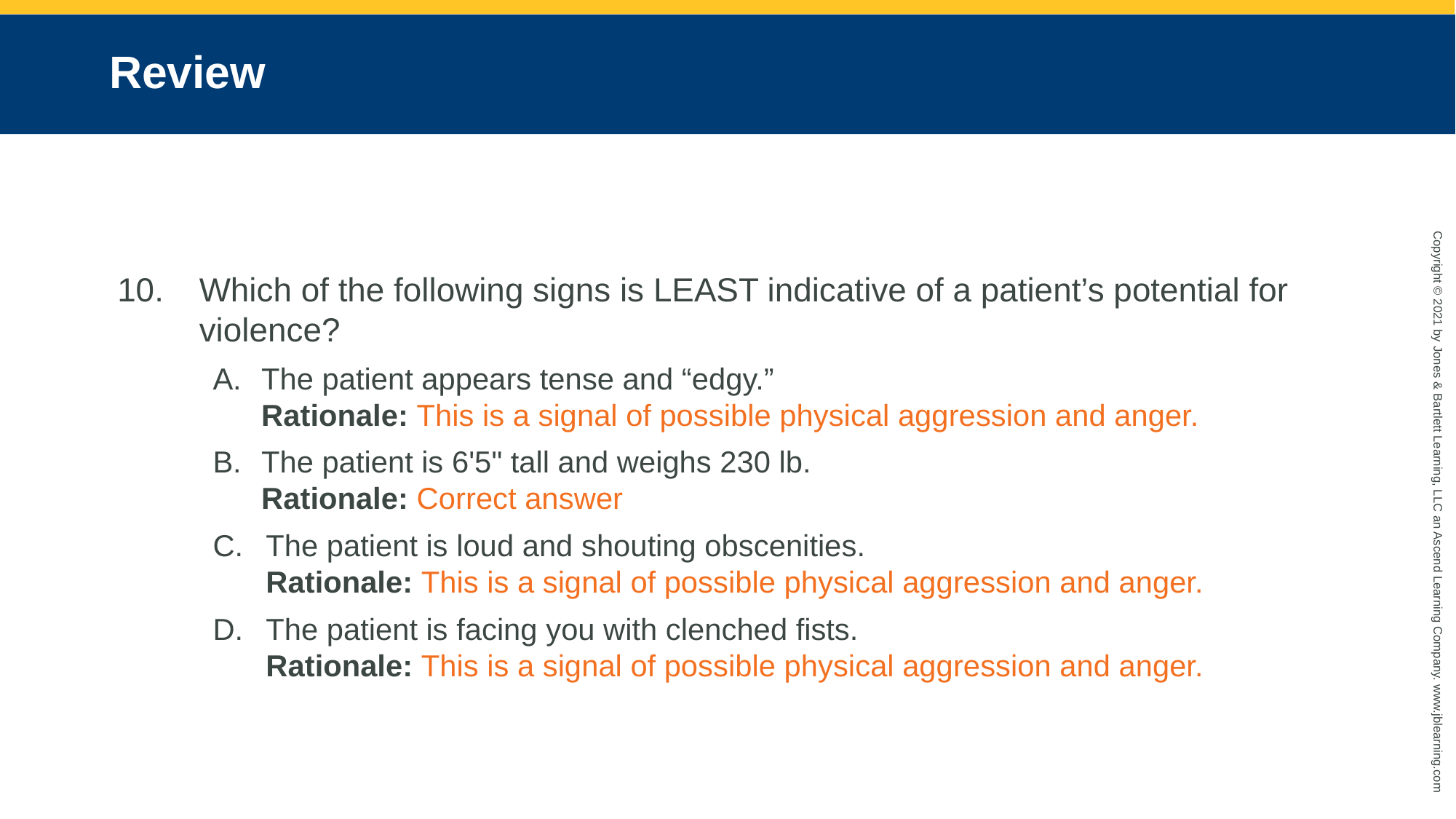

# Review
Which of the following signs is LEAST indicative of a patient’s potential for violence?
The patient appears tense and “edgy.”
Rationale: This is a signal of possible physical aggression and anger.
The patient is 6'5" tall and weighs 230 lb.
Rationale: Correct answer
The patient is loud and shouting obscenities.
Rationale: This is a signal of possible physical aggression and anger.
The patient is facing you with clenched fists.
Rationale: This is a signal of possible physical aggression and anger.